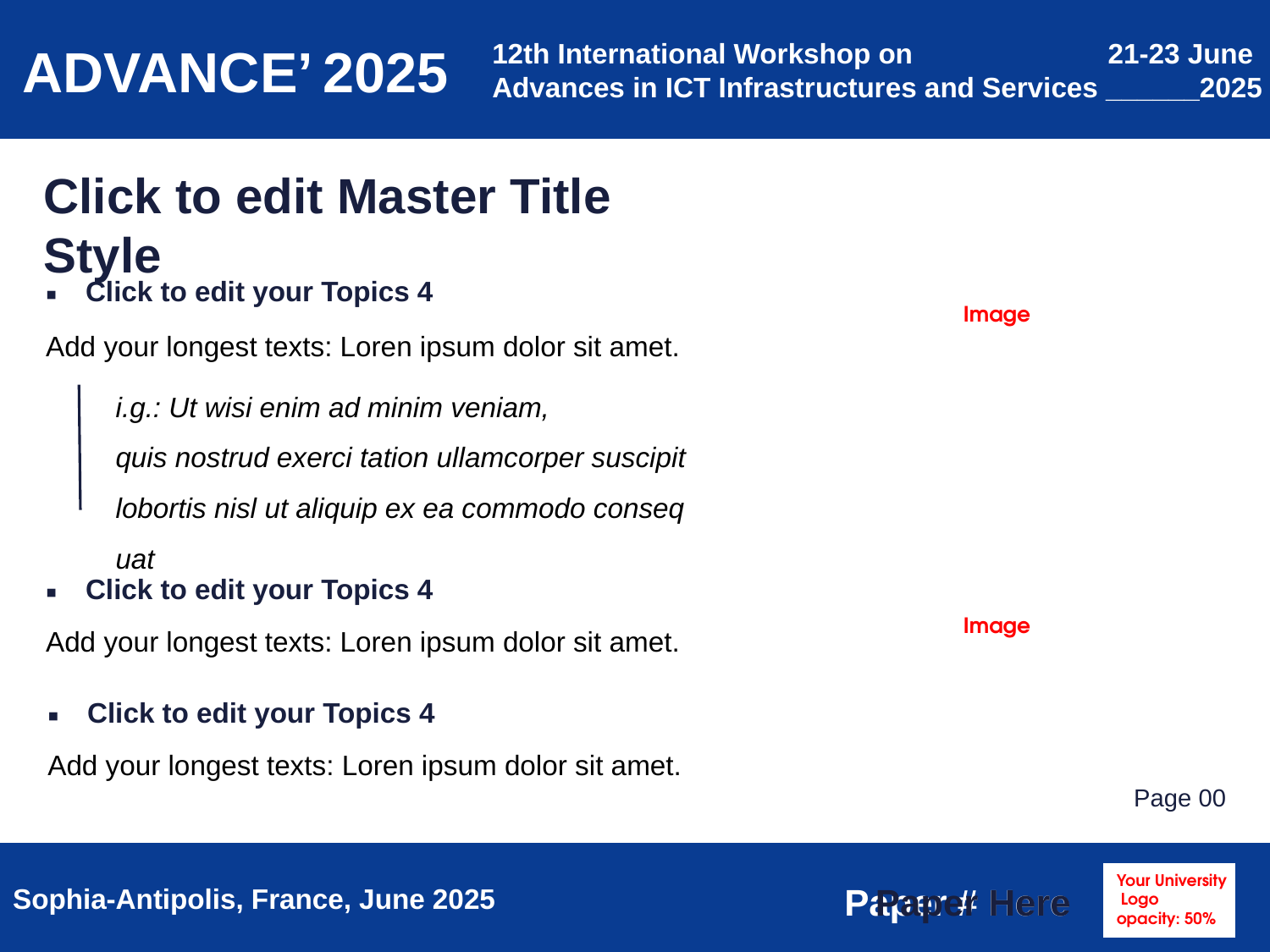

Click to edit Master Title Style
Ima
Click to edit your Topics 4
Image
Add your longest texts: Loren ipsum dolor sit amet.
i.g.: Ut wisi enim ad minim veniam, quis nostrud exerci tation ullamcorper suscipit lobortis nisl ut aliquip ex ea commodo consequat
Ima
Click to edit your Topics 4
Add your longest texts: Loren ipsum dolor sit amet.
Image
Click to edit your Topics 4
Add your longest texts: Loren ipsum dolor sit amet.
Page 00
Ima
Your University
 Logo
opacity: 50%
Paper Here